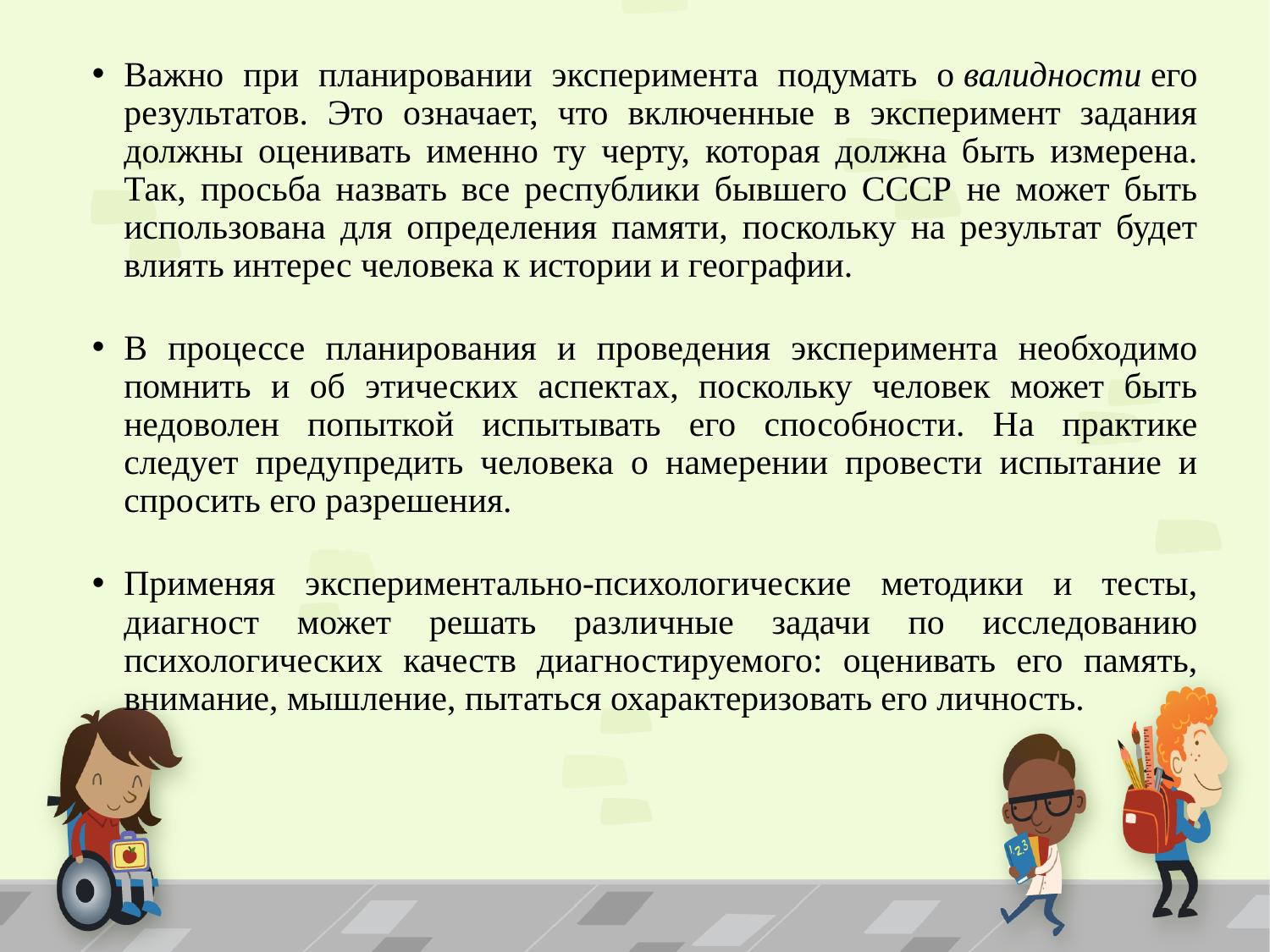

Важно при планировании эксперимента подумать о валидности его результатов. Это означает, что включенные в эксперимент задания должны оценивать именно ту черту, которая должна быть измерена. Так, просьба назвать все республики бывшего СССР не может быть использована для определения памяти, поскольку на результат будет влиять интерес человека к истории и географии.
В процессе планирования и проведения эксперимента необходимо помнить и об этических аспектах, поскольку человек может быть недоволен попыткой испытывать его способности. На практике следует предупредить человека о намерении провести испытание и спросить его разрешения.
Применяя экспериментально-психологические методики и тесты, диагност может решать различные задачи по исследованию психологических качеств диагностируемого: оценивать его память, внимание, мышление, пытаться охарактеризовать его личность.